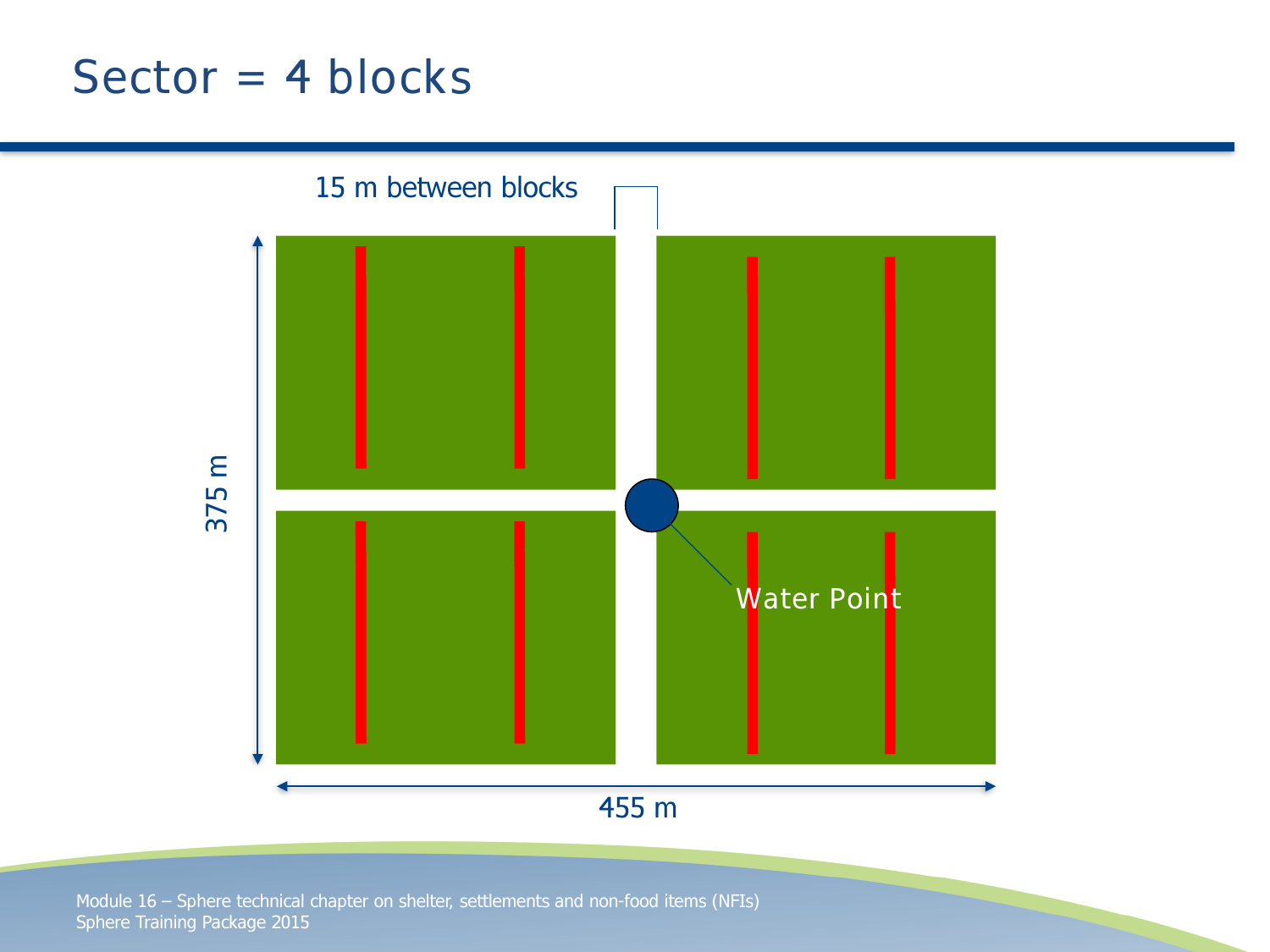

# Sector = 4 blocks
15 m between blocks

375 m

Water Point
455 m
Module 16 – Sphere technical chapter on shelter, settlements and non-food items (NFIs)
Sphere Training Package 2015